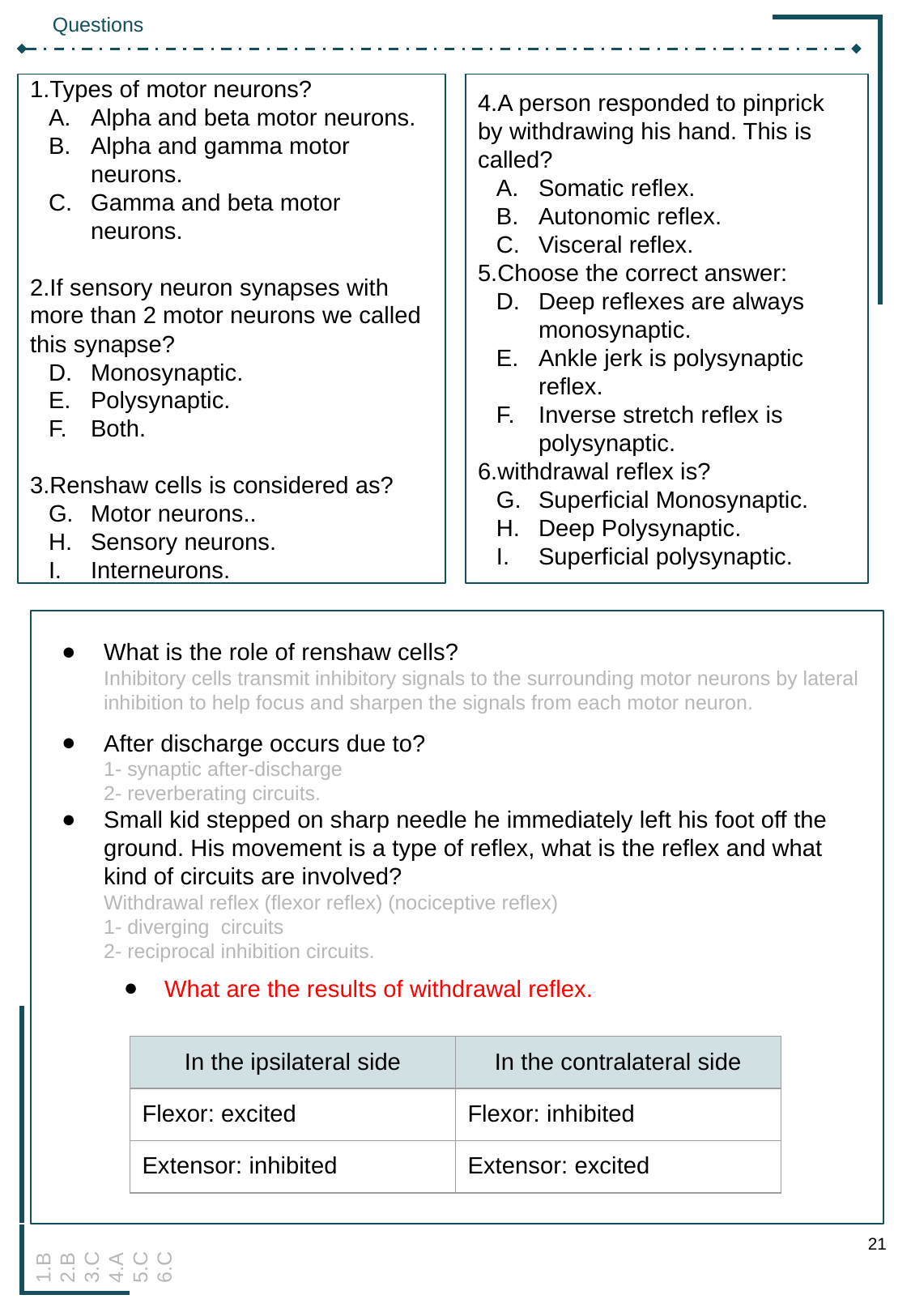

Questions
1.Types of motor neurons?
Alpha and beta motor neurons.
Alpha and gamma motor neurons.
Gamma and beta motor neurons.

2.If sensory neuron synapses with more than 2 motor neurons we called this synapse?
Monosynaptic.
Polysynaptic.
Both.
3.Renshaw cells is considered as?
Motor neurons..
Sensory neurons.
Interneurons.
4.A person responded to pinprick by withdrawing his hand. This is called?
Somatic reflex.
Autonomic reflex.
Visceral reflex.
5.Choose the correct answer:
Deep reflexes are always monosynaptic.
Ankle jerk is polysynaptic reflex.
Inverse stretch reflex is polysynaptic.
6.withdrawal reflex is?
Superficial Monosynaptic.
Deep Polysynaptic.
Superficial polysynaptic.
What is the role of renshaw cells?
Inhibitory cells transmit inhibitory signals to the surrounding motor neurons by lateral inhibition to help focus and sharpen the signals from each motor neuron.
After discharge occurs due to?
1- synaptic after-discharge
2- reverberating circuits.
Small kid stepped on sharp needle he immediately left his foot off the ground. His movement is a type of reflex, what is the reflex and what kind of circuits are involved?
Withdrawal reflex (flexor reflex) (nociceptive reflex)
1- diverging  circuits
2- reciprocal inhibition circuits.
What are the results of withdrawal reflex.

| In the ipsilateral side | In the contralateral side |
| --- | --- |
| Flexor: excited | Flexor: inhibited |
| Extensor: inhibited | Extensor: excited |
1.B
2.B
3.C
4.A
5.C
6.C
21